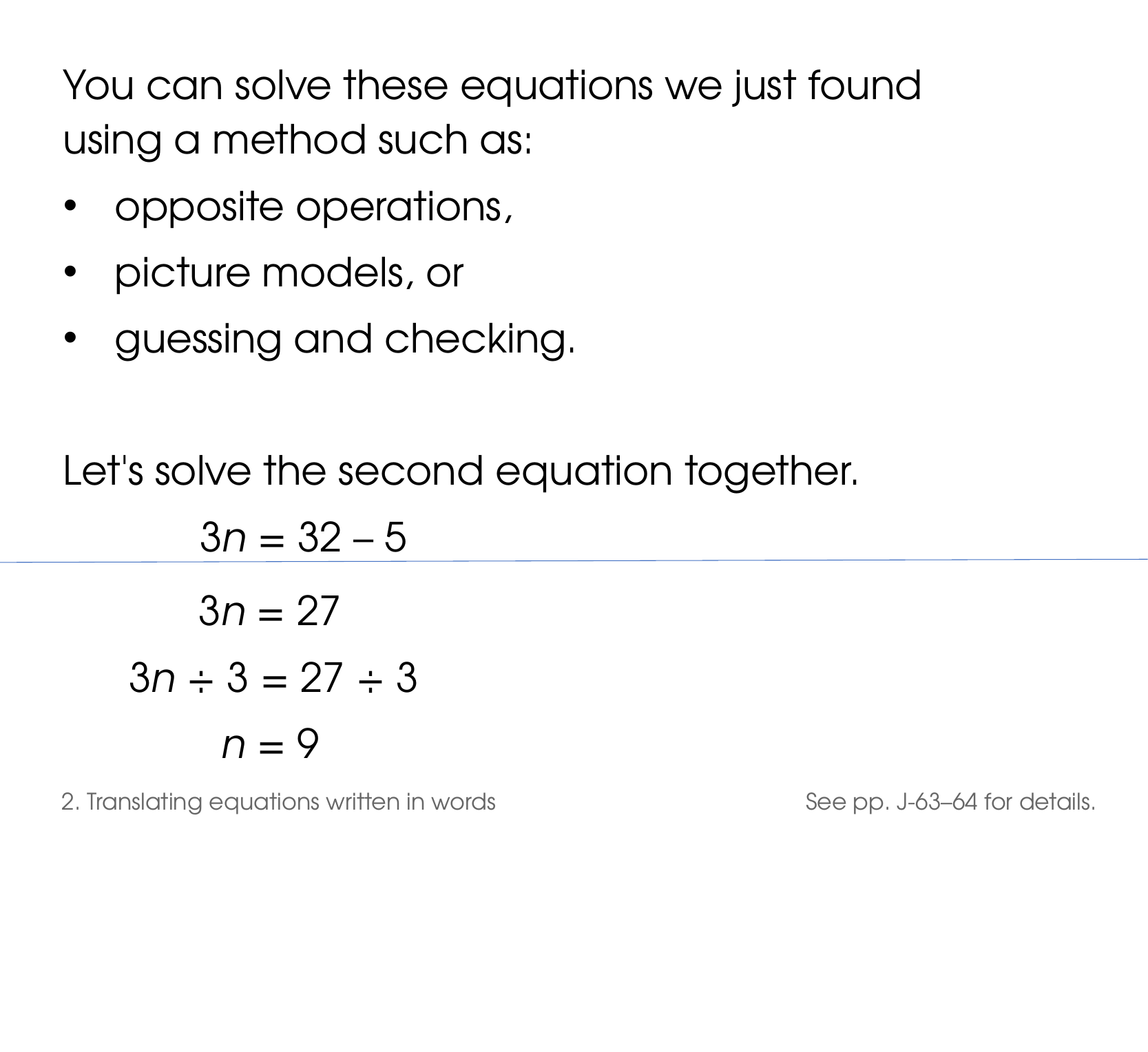

You can solve these equations we just found using a method such as:
opposite operations,
picture models, or
guessing and checking.
Let's solve the second equation together.
	   3n = 32 – 5
	  3n = 27
     3n ÷ 3 = 27 ÷ 3
	    n = 9
2. Translating equations written in words
See pp. J-63–64 for details.